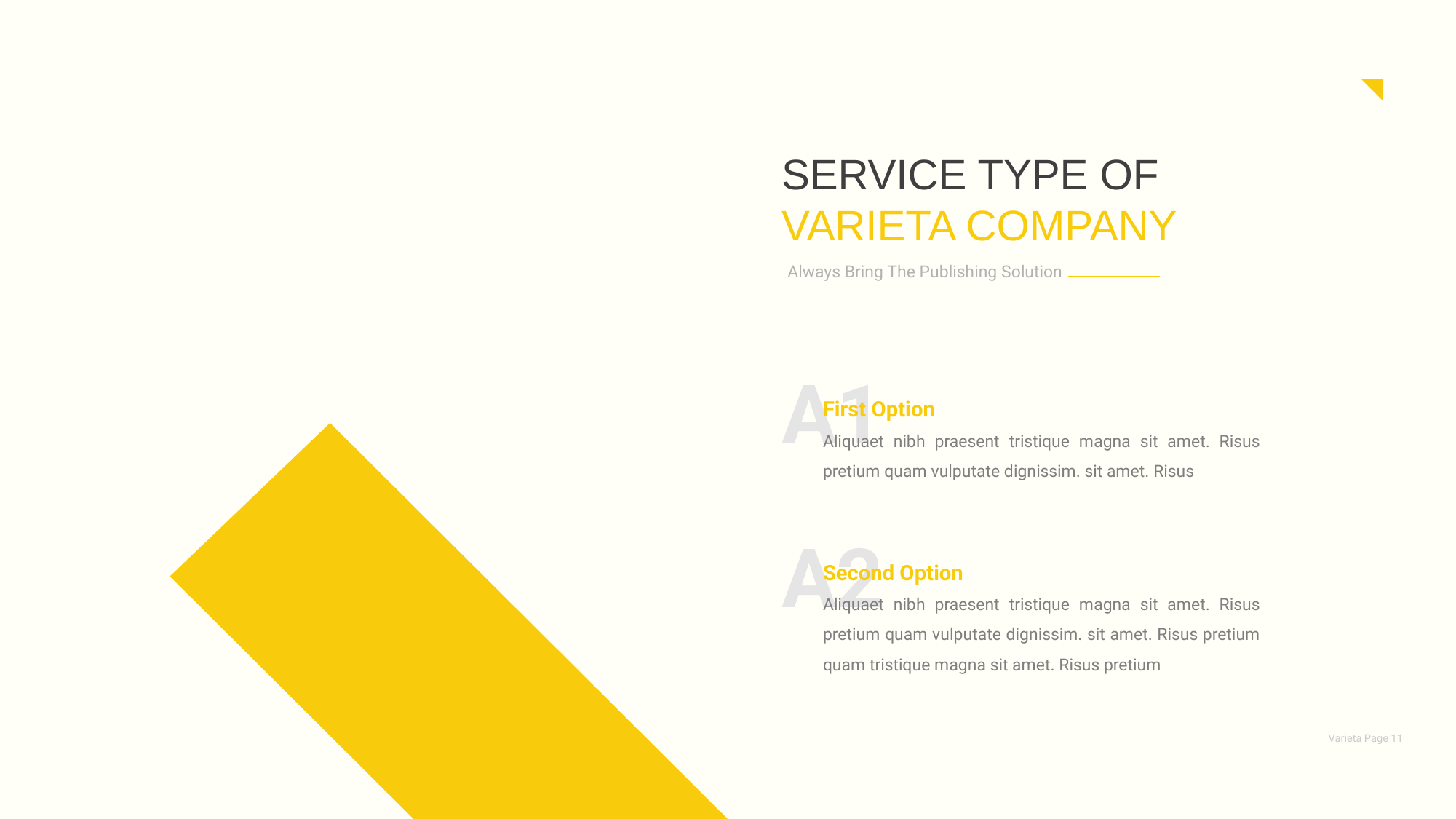

SERVICE TYPE OF
VARIETA COMPANY
Always Bring The Publishing Solution
A1
First Option
Aliquaet nibh praesent tristique magna sit amet. Risus pretium quam vulputate dignissim. sit amet. Risus
A2
Second Option
Aliquaet nibh praesent tristique magna sit amet. Risus pretium quam vulputate dignissim. sit amet. Risus pretium quam tristique magna sit amet. Risus pretium
Varieta Page 11